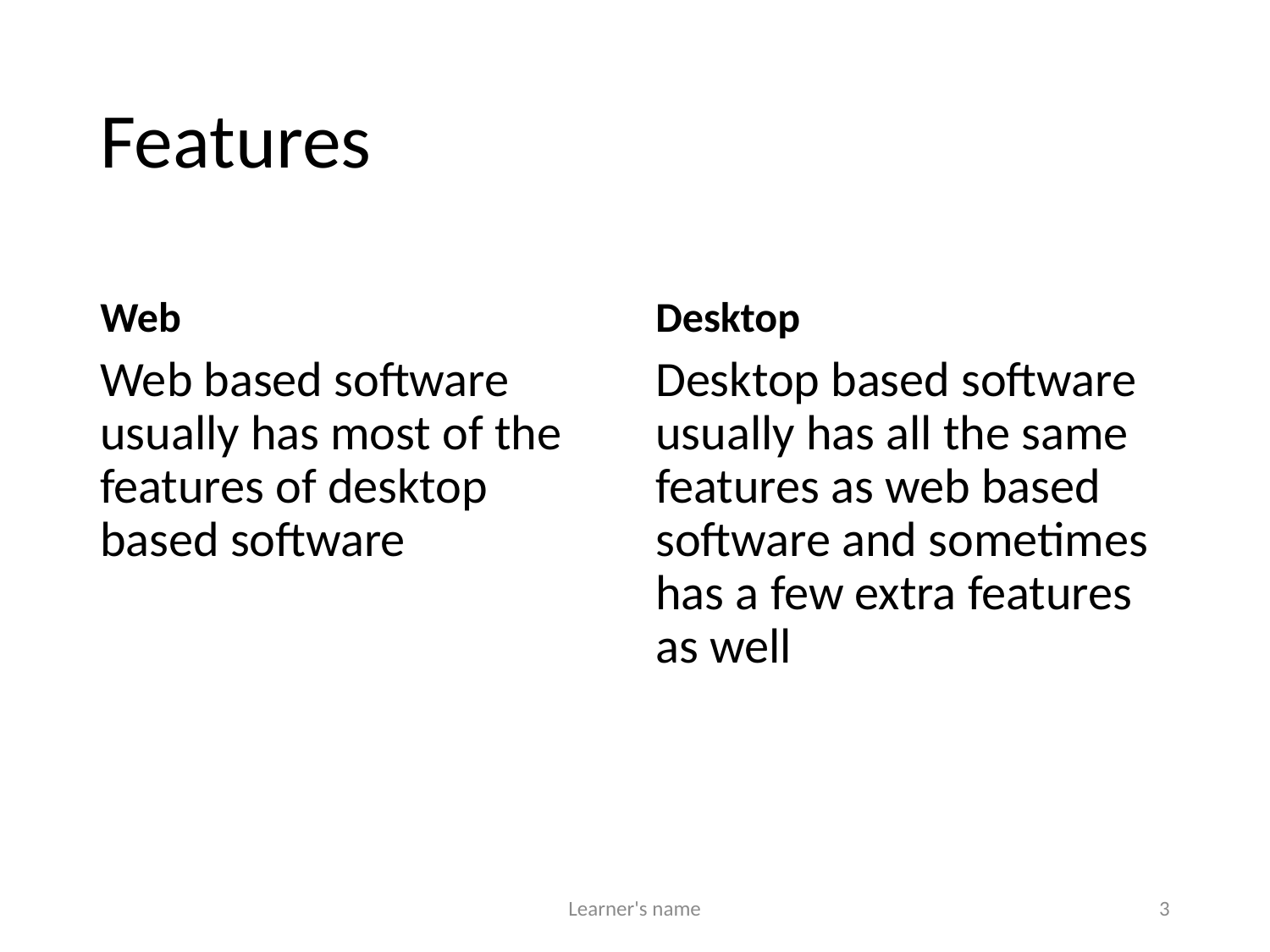

# Features
Web
Desktop
Web based software usually has most of the features of desktop based software
Desktop based software usually has all the same features as web based software and sometimes has a few extra features as well
Learner's name
3